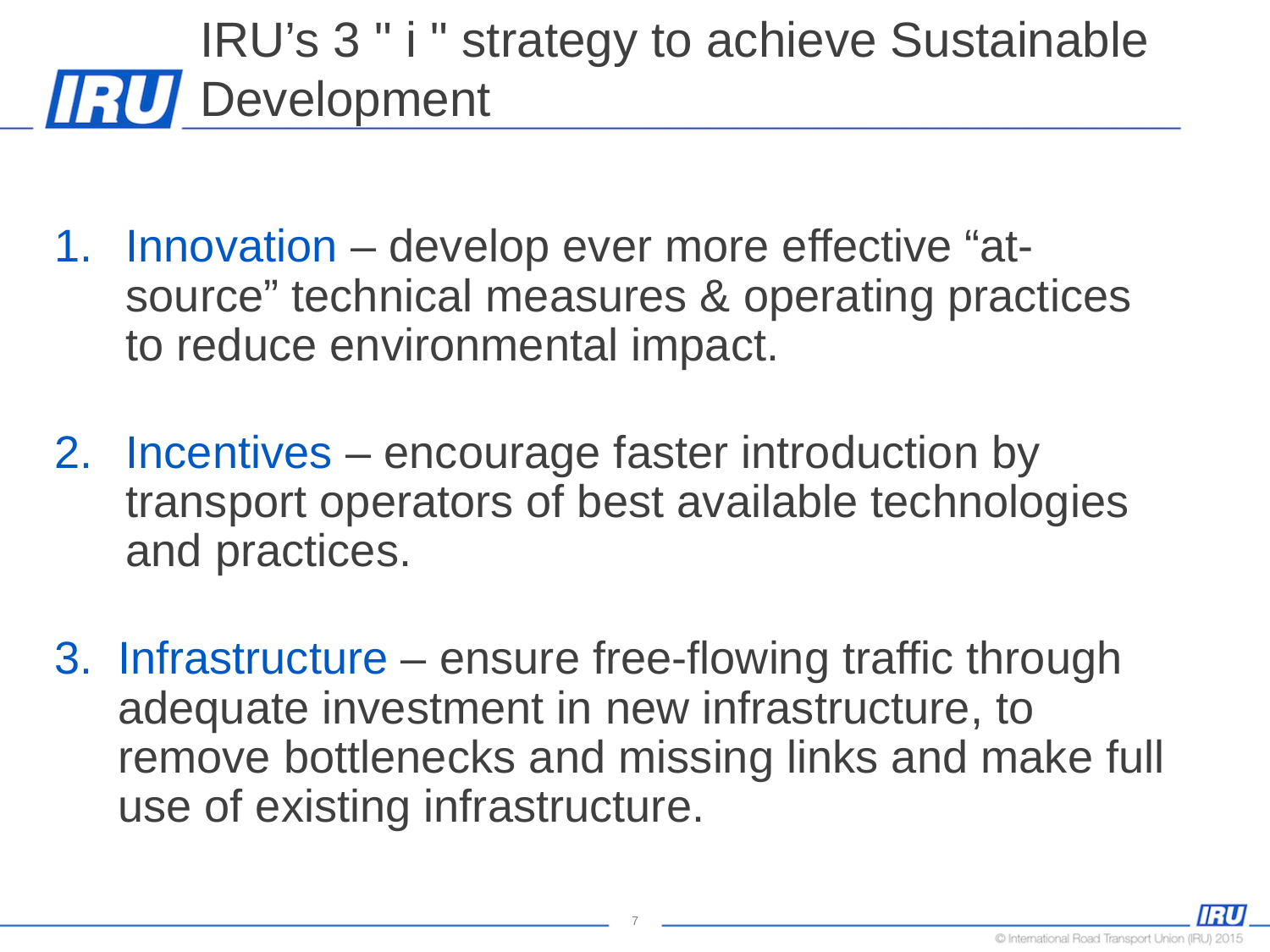

# IRU’s 3 " i " strategy to achieve Sustainable Development
Innovation – develop ever more effective “at-source” technical measures & operating practices to reduce environmental impact.

Incentives – encourage faster introduction by transport operators of best available technologies and practices.

3.	Infrastructure – ensure free-flowing traffic through adequate investment in new infrastructure, to remove bottlenecks and missing links and make full use of existing infrastructure.